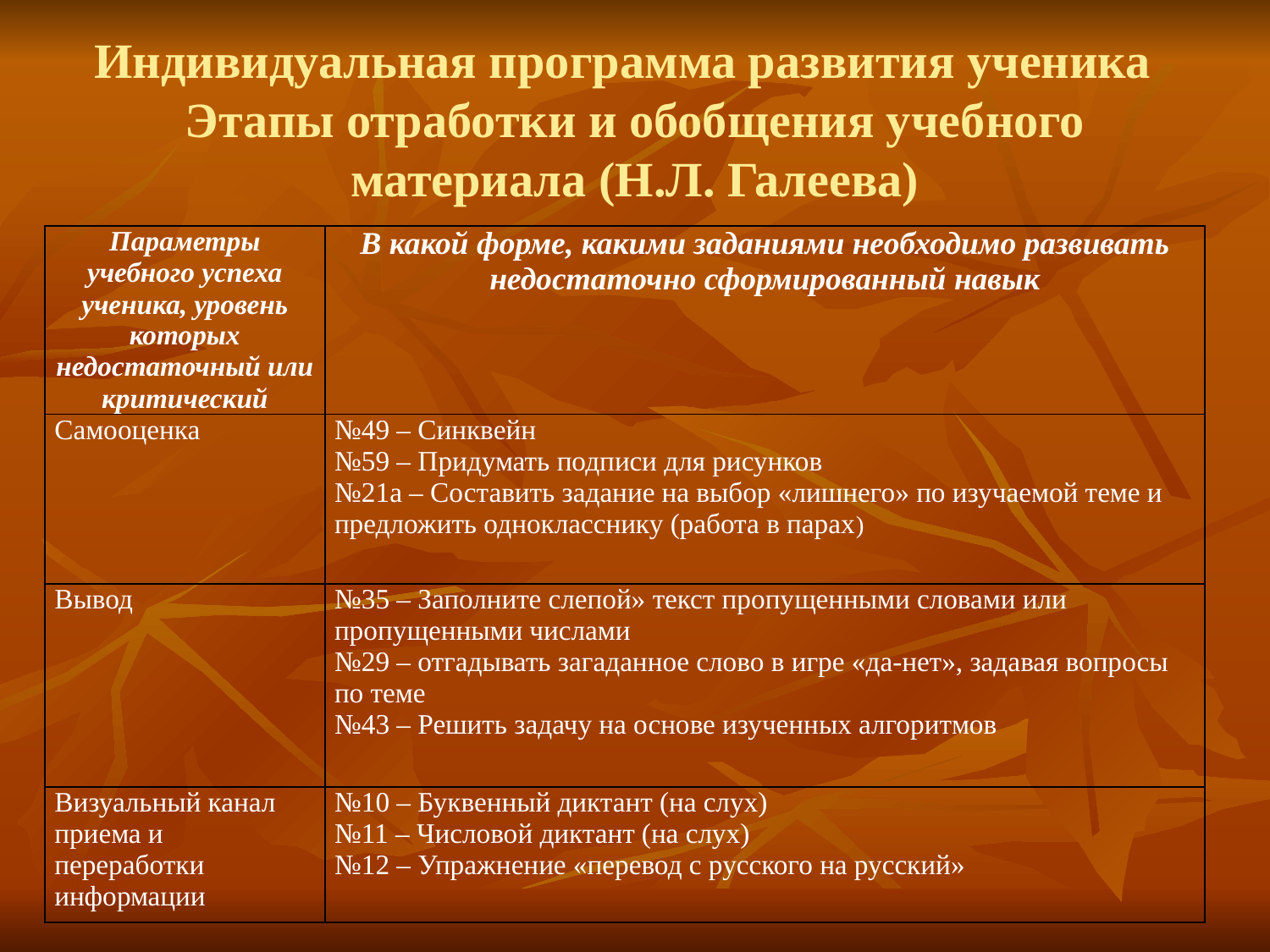

# Индивидуальная программа развития ученика Этапы отработки и обобщения учебного материала (Н.Л. Галеева)
| Параметры учебного успеха ученика, уровень которых недостаточный или критический | В какой форме, какими заданиями необходимо развивать недостаточно сформированный навык |
| --- | --- |
| Самооценка | №49 – Синквейн №59 – Придумать подписи для рисунков №21а – Составить задание на выбор «лишнего» по изучаемой теме и предложить однокласснику (работа в парах) |
| Вывод | №35 – Заполните слепой» текст пропущенными словами или пропущенными числами №29 – отгадывать загаданное слово в игре «да-нет», задавая вопросы по теме №43 – Решить задачу на основе изученных алгоритмов |
| Визуальный канал приема и переработки информации | №10 – Буквенный диктант (на слух) №11 – Числовой диктант (на слух) №12 – Упражнение «перевод с русского на русский» |